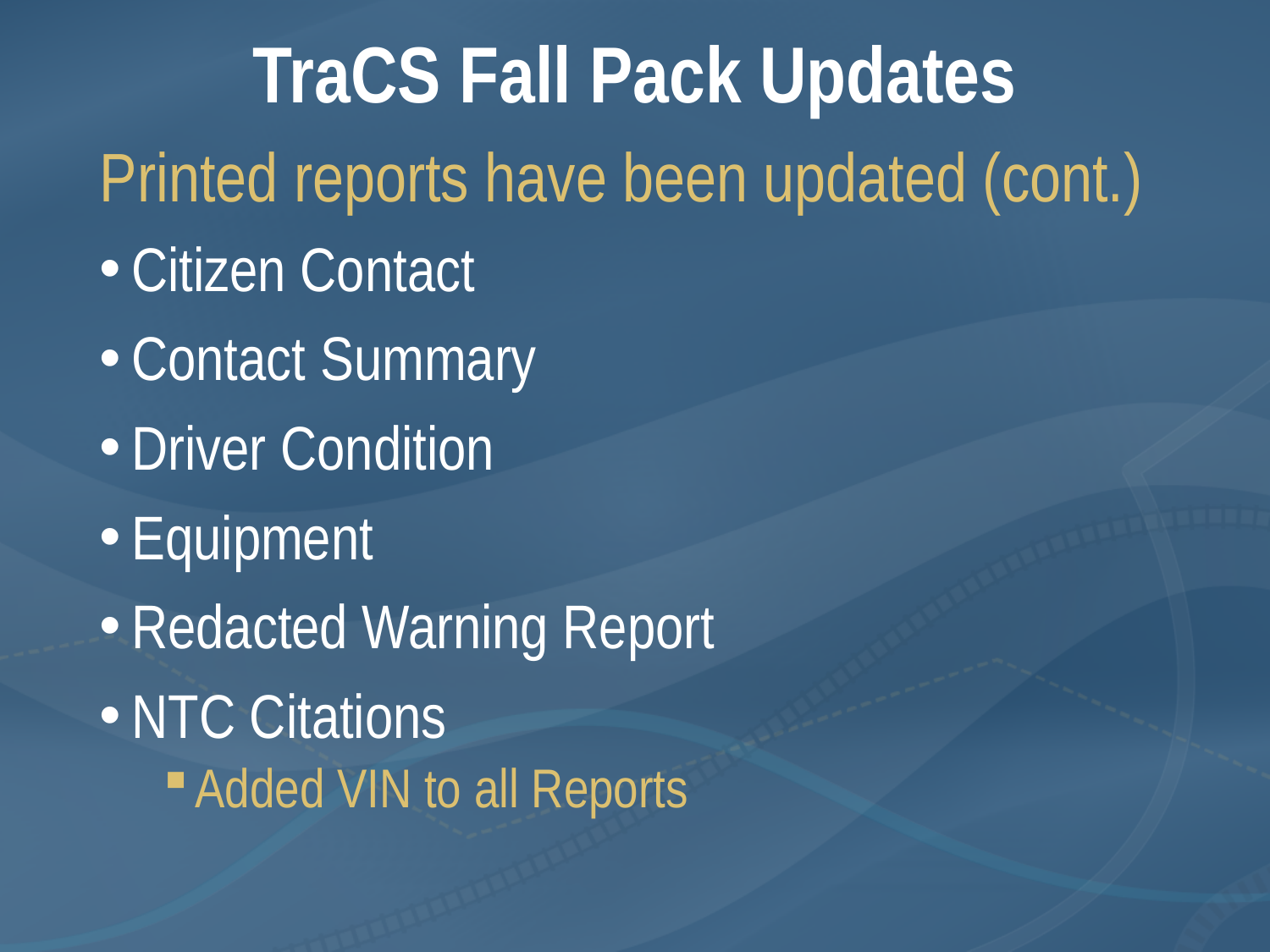

# TraCS Fall Pack Updates
Printed reports have been updated (cont.)

Citizen Contact

Contact Summary

Driver Condition

Equipment

Redacted Warning Report

NTC Citations
Added VIN to all Reports